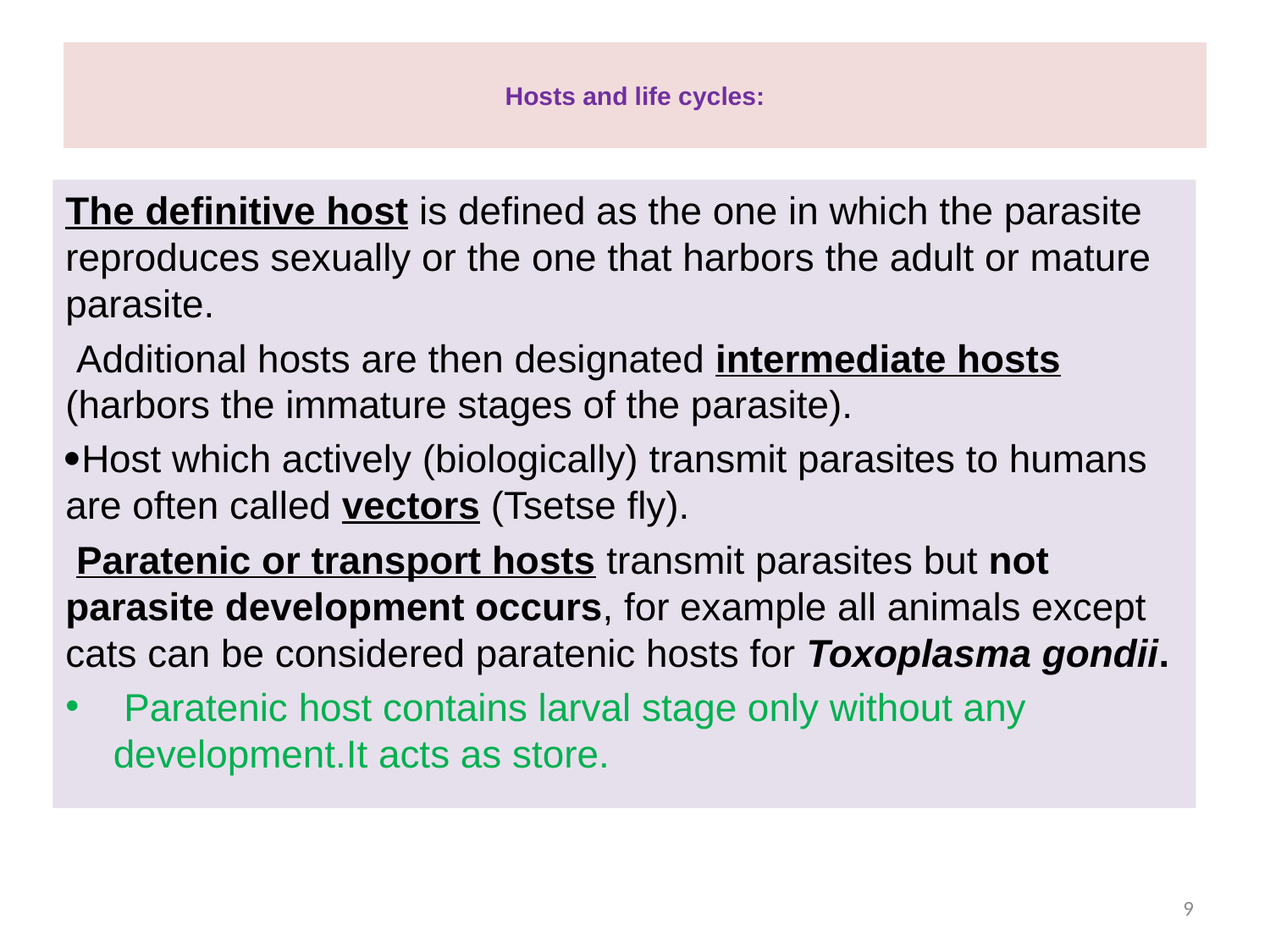

# Hosts and life cycles:
The definitive host is defined as the one in which the parasite reproduces sexually or the one that harbors the adult or mature parasite.
 Additional hosts are then designated intermediate hosts (harbors the immature stages of the parasite).
•Host which actively (biologically) transmit parasites to humans are often called vectors (Tsetse fly).
 Paratenic or transport hosts transmit parasites but not parasite development occurs, for example all animals except cats can be considered paratenic hosts for Toxoplasma gondii.
 Paratenic host contains larval stage only without any development.It acts as store.

9